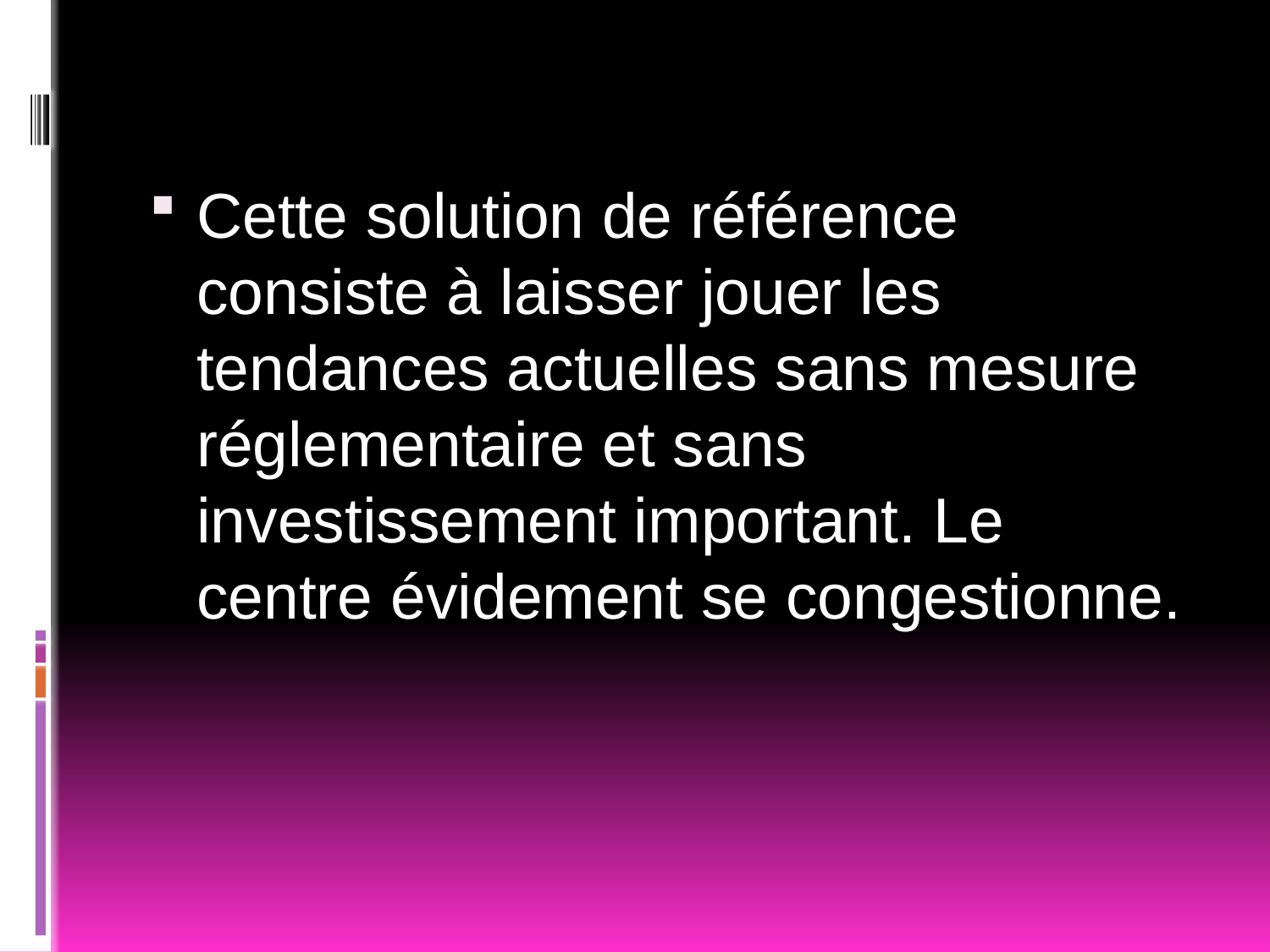

Cette solution de référence consiste à laisser jouer les tendances actuelles sans mesure réglementaire et sans investissement important. Le centre évidement se congestionne.